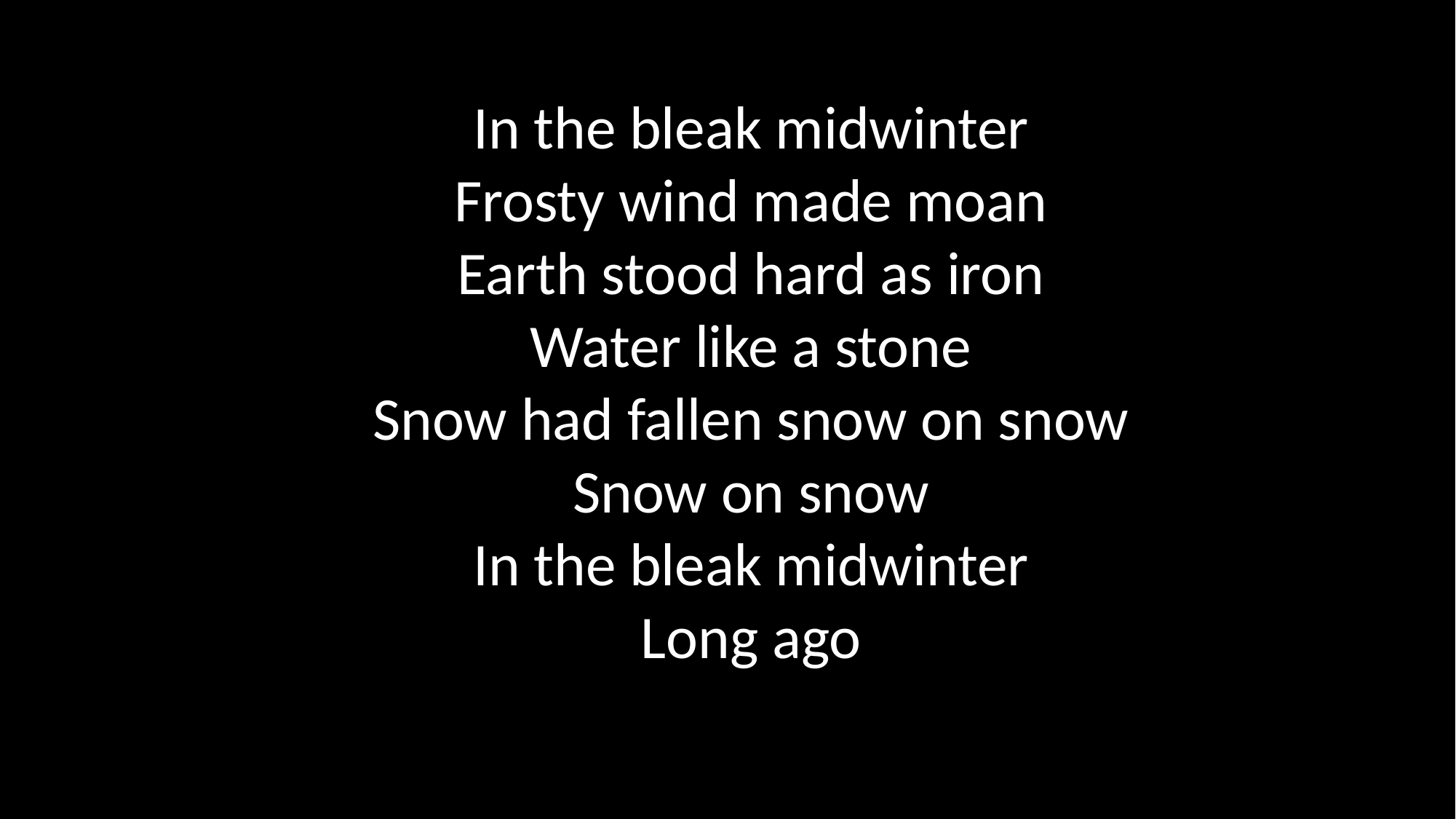

In the bleak midwinter
Frosty wind made moan
Earth stood hard as iron
Water like a stone
Snow had fallen snow on snow
Snow on snow
In the bleak midwinter
Long ago